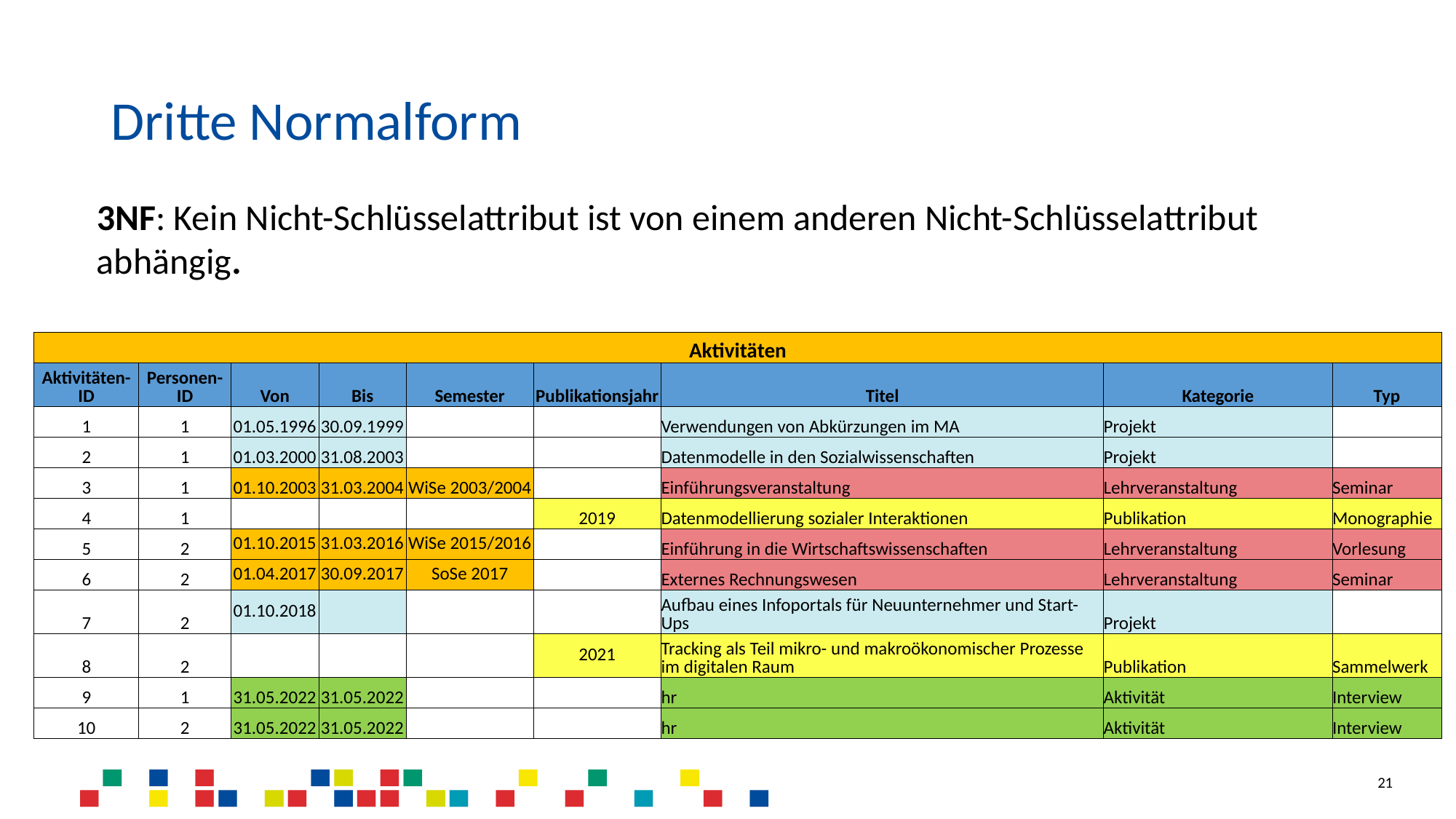

# Dritte Normalform
3NF: Kein Nicht-Schlüsselattribut ist von einem anderen Nicht-Schlüsselattribut abhängig.

| Aktivitäten |  |  |  |  |  |  |  |  |
| --- | --- | --- | --- | --- | --- | --- | --- | --- |
| Aktivitäten-ID | Personen-ID | Von | Bis | Semester | Publikationsjahr | Titel | Kategorie | Typ |
| 1 | 1 | 01.05.1996 | 30.09.1999 |  |  | Verwendungen von Abkürzungen im MA | Projekt |  |
| 2 | 1 | 01.03.2000 | 31.08.2003 |  |  | Datenmodelle in den Sozialwissenschaften | Projekt |  |
| 3 | 1 | 01.10.2003 | 31.03.2004 | WiSe 2003/2004 |  | Einführungsveranstaltung | Lehrveranstaltung | Seminar |
| 4 | 1 |  |  |  | 2019 | Datenmodellierung sozialer Interaktionen | Publikation | Monographie |
| 5 | 2 | 01.10.2015 | 31.03.2016 | WiSe 2015/2016 |  | Einführung in die Wirtschaftswissenschaften | Lehrveranstaltung | Vorlesung |
| 6 | 2 | 01.04.2017 | 30.09.2017 | SoSe 2017 |  | Externes Rechnungswesen | Lehrveranstaltung | Seminar |
| 7 | 2 | 01.10.2018 |  |  |  | Aufbau eines Infoportals für Neuunternehmer und Start-Ups | Projekt |  |
| 8 | 2 |  |  |  | 2021 | Tracking als Teil mikro- und makroökonomischer Prozesse im digitalen Raum | Publikation | Sammelwerk |
| 9 | 1 | 31.05.2022 | 31.05.2022 |  |  | hr | Aktivität | Interview |
| 10 | 2 | 31.05.2022 | 31.05.2022 |  |  | hr | Aktivität | Interview |
21